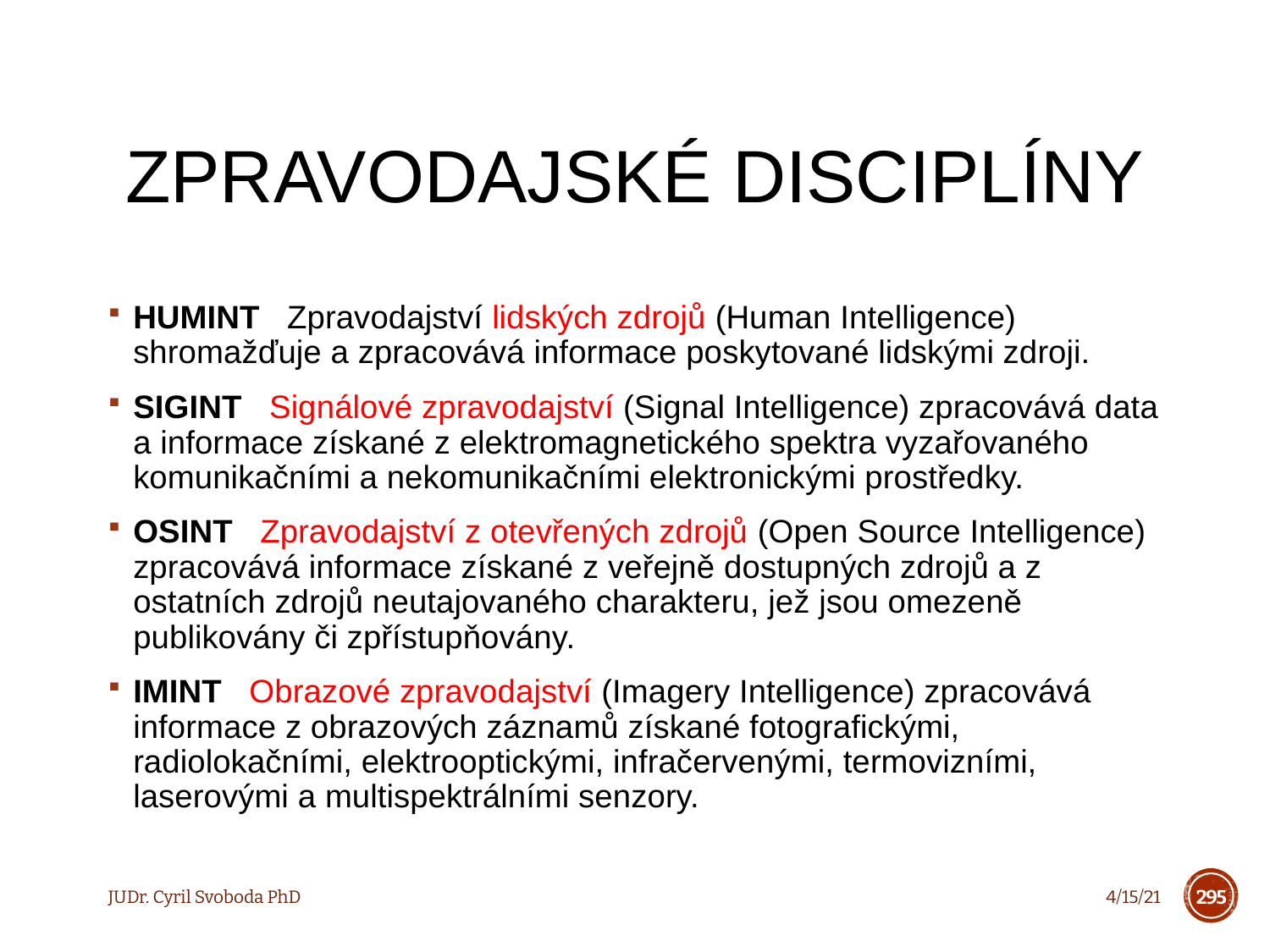

# Zpravodajské disciplíny
HUMINT   Zpravodajství lidských zdrojů (Human Intelligence) shromažďuje a zpracovává informace poskytované lidskými zdroji.
SIGINT   Signálové zpravodajství (Signal Intelligence) zpracovává data a informace získané z elektromagnetického spektra vyzařovaného komunikačními a nekomunikačními elektronickými prostředky.
OSINT   Zpravodajství z otevřených zdrojů (Open Source Intelligence) zpracovává informace získané z veřejně dostupných zdrojů a z ostatních zdrojů neutajovaného charakteru, jež jsou omezeně publikovány či zpřístupňovány.
IMINT   Obrazové zpravodajství (Imagery Intelligence) zpracovává informace z obrazových záznamů získané fotografickými, radiolokačními, elektrooptickými, infračervenými, termovizními, laserovými a multispektrálními senzory.
JUDr. Cyril Svoboda PhD
4/15/21
295